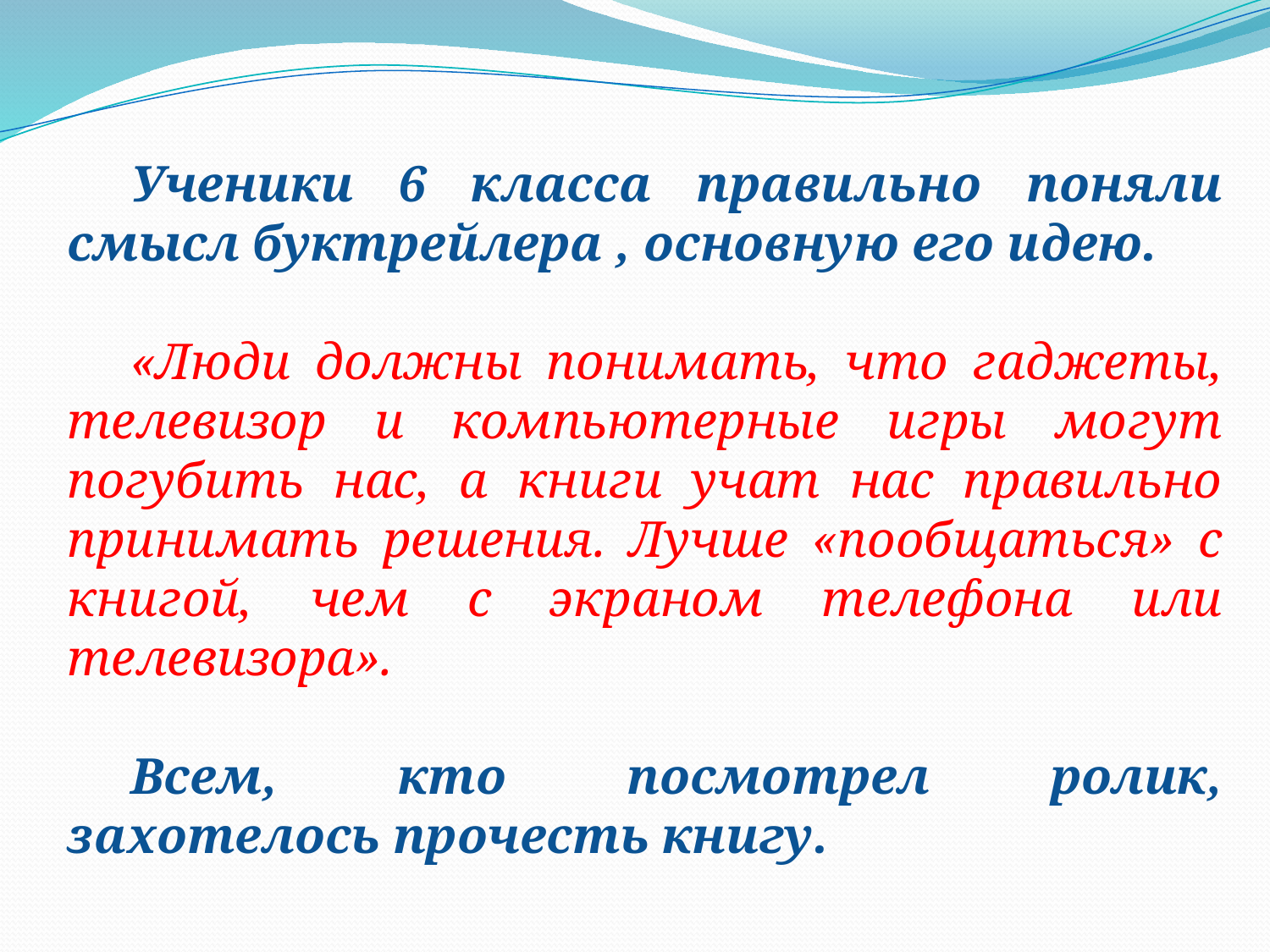

Ученики 6 класса правильно поняли смысл буктрейлера , основную его идею.

«Люди должны понимать, что гаджеты, телевизор и компьютерные игры могут погубить нас, а книги учат нас правильно принимать решения. Лучше «пообщаться» с книгой, чем с экраном телефона или телевизора».

Всем, кто посмотрел ролик, захотелось прочесть книгу.